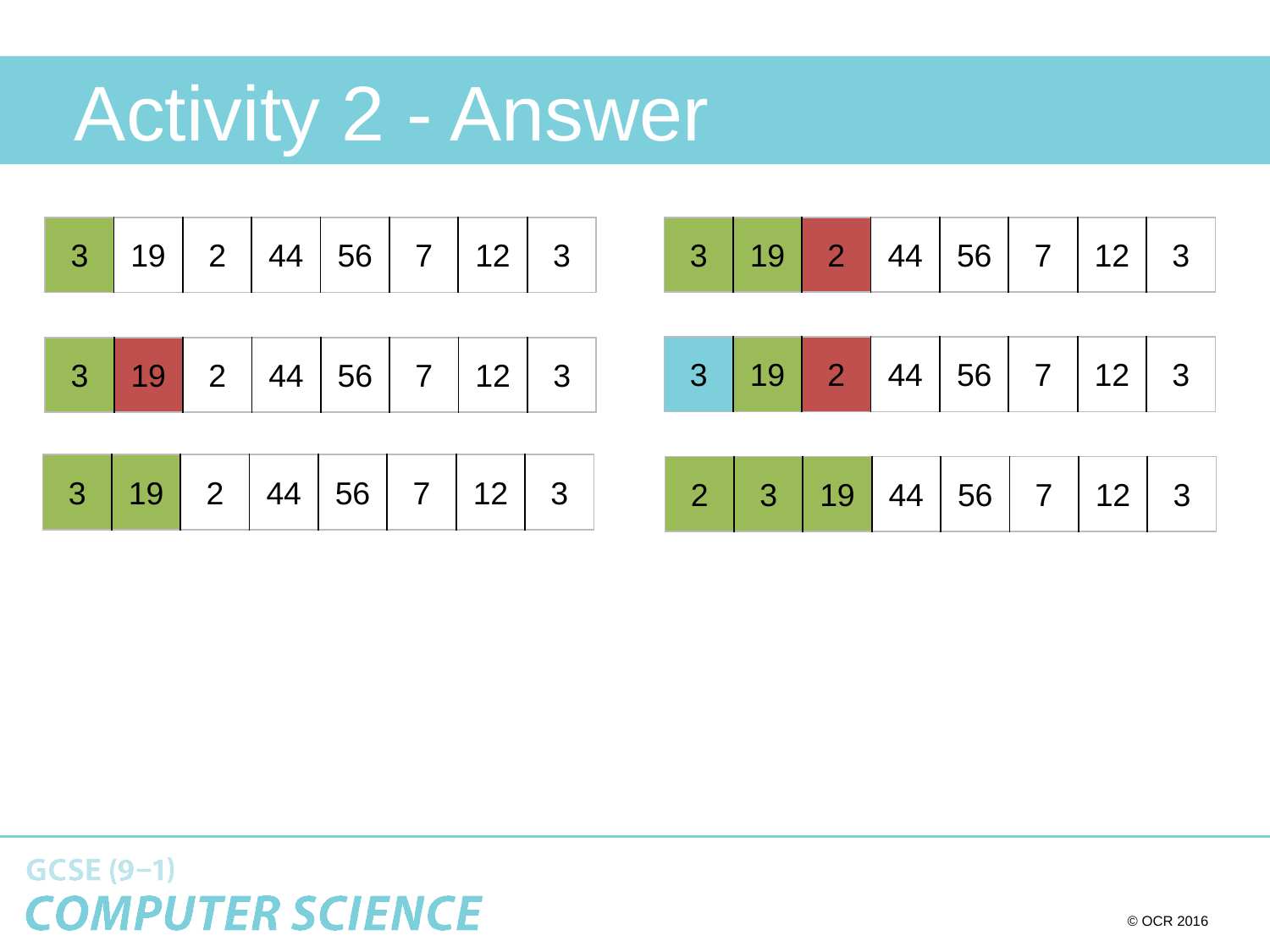

# Activity 2 - Answer

| 3 | 19 | 2 | 44 | 56 | 7 | 12 | 3 |
| --- | --- | --- | --- | --- | --- | --- | --- |
| 3 | 19 | 2 | 44 | 56 | 7 | 12 | 3 |
| --- | --- | --- | --- | --- | --- | --- | --- |
| 3 | 19 | 2 | 44 | 56 | 7 | 12 | 3 |
| --- | --- | --- | --- | --- | --- | --- | --- |
| 3 | 19 | 2 | 44 | 56 | 7 | 12 | 3 |
| --- | --- | --- | --- | --- | --- | --- | --- |
| 3 | 19 | 2 | 44 | 56 | 7 | 12 | 3 |
| --- | --- | --- | --- | --- | --- | --- | --- |
| 2 | 3 | 19 | 44 | 56 | 7 | 12 | 3 |
| --- | --- | --- | --- | --- | --- | --- | --- |